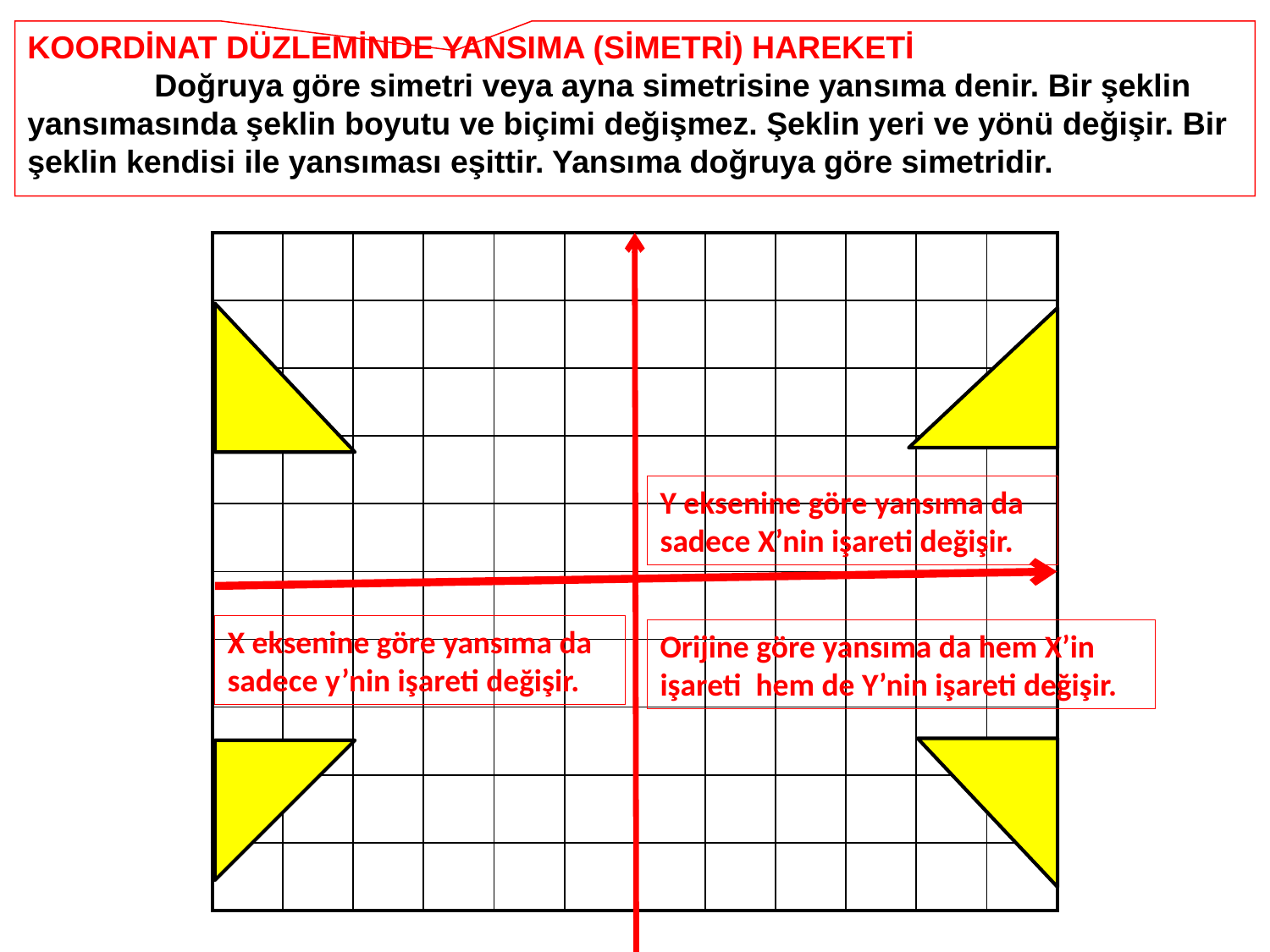

KOORDİNAT DÜZLEMİNDE YANSIMA (SİMETRİ) HAREKETİ
	Doğruya göre simetri veya ayna simetrisine yansıma denir. Bir şeklin yansımasında şeklin boyutu ve biçimi değişmez. Şeklin yeri ve yönü değişir. Bir şeklin kendisi ile yansıması eşittir. Yansıma doğruya göre simetridir.
|  |  |  |  |  |  |  |  |  |  |  |  |
| --- | --- | --- | --- | --- | --- | --- | --- | --- | --- | --- | --- |
|  |  |  |  |  |  |  |  |  |  |  |  |
|  |  |  |  |  |  |  |  |  |  |  |  |
|  |  |  |  |  |  |  |  |  |  |  |  |
|  |  |  |  |  |  |  |  |  |  |  |  |
|  |  |  |  |  |  |  |  |  |  |  |  |
|  |  |  |  |  |  |  |  |  |  |  |  |
|  |  |  |  |  |  |  |  |  |  |  |  |
|  |  |  |  |  |  |  |  |  |  |  |  |
|  |  |  |  |  |  |  |  |  |  |  |  |

Y eksenine göre yansıma da sadece X’nin işareti değişir.
X eksenine göre yansıma da sadece y’nin işareti değişir.
Orijine göre yansıma da hem X’in işareti  hem de Y’nin işareti değişir.